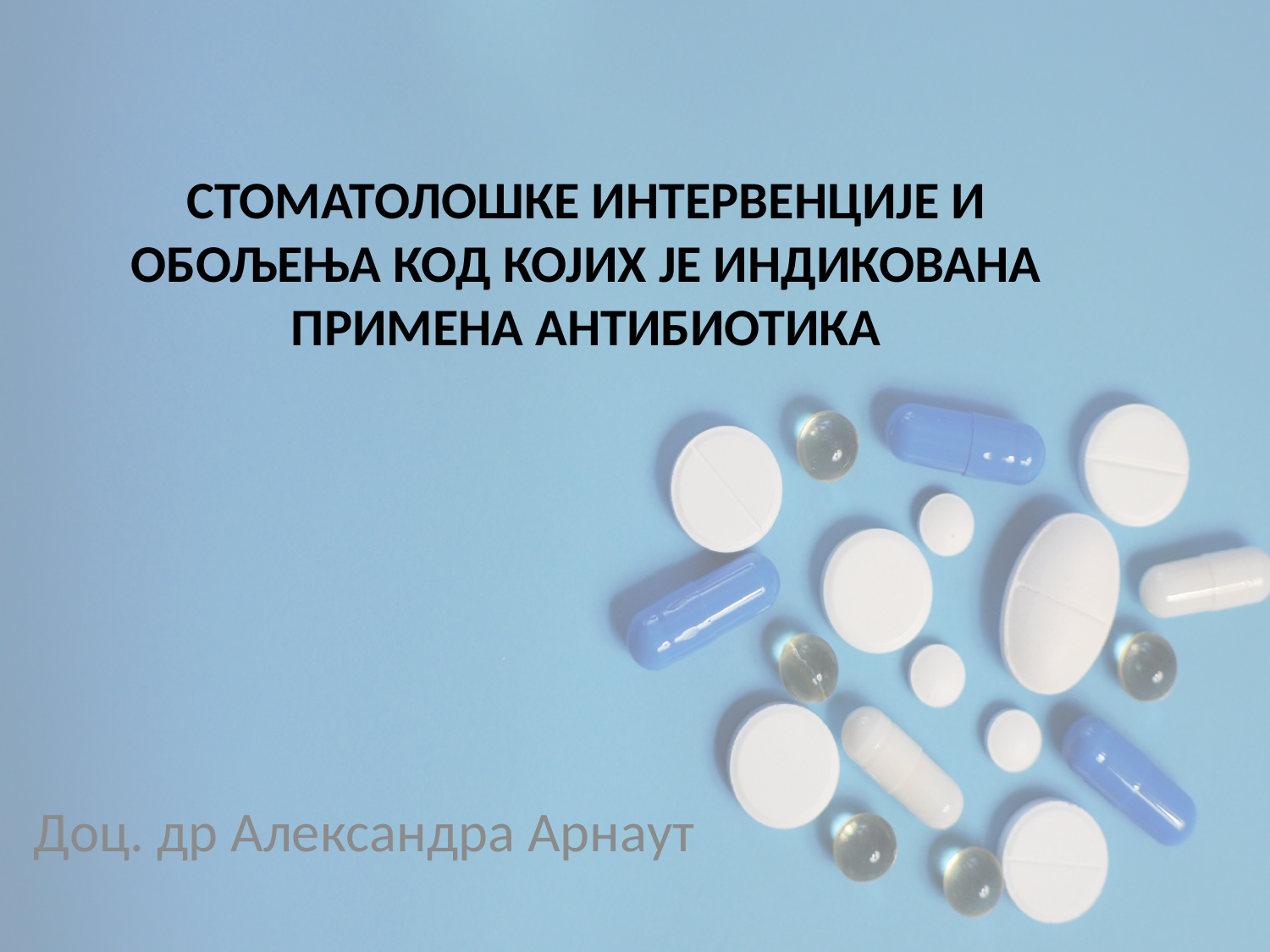

# СТОМАТОЛОШКЕ ИНТЕРВЕНЦИЈЕ И ОБОЉЕЊА КОД КОЈИХ ЈЕ ИНДИКОВАНА ПРИМЕНА АНТИБИОТИКА
Доц. др Александра Арнаут